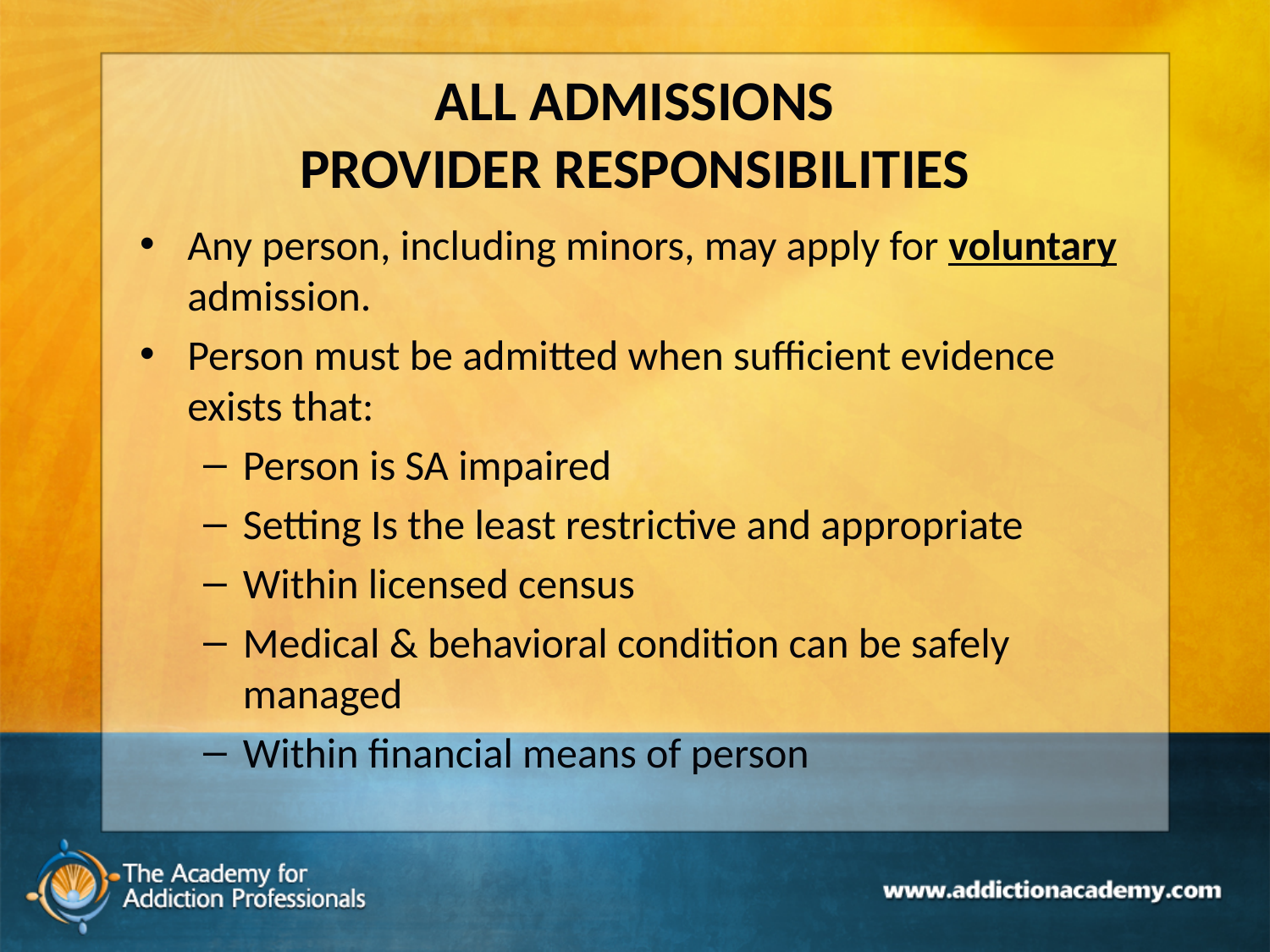

# ALL ADMISSIONS PROVIDER RESPONSIBILITIES
Any person, including minors, may apply for voluntary admission.
Person must be admitted when sufficient evidence exists that:
Person is SA impaired
Setting Is the least restrictive and appropriate
Within licensed census
Medical & behavioral condition can be safely managed
Within financial means of person
118